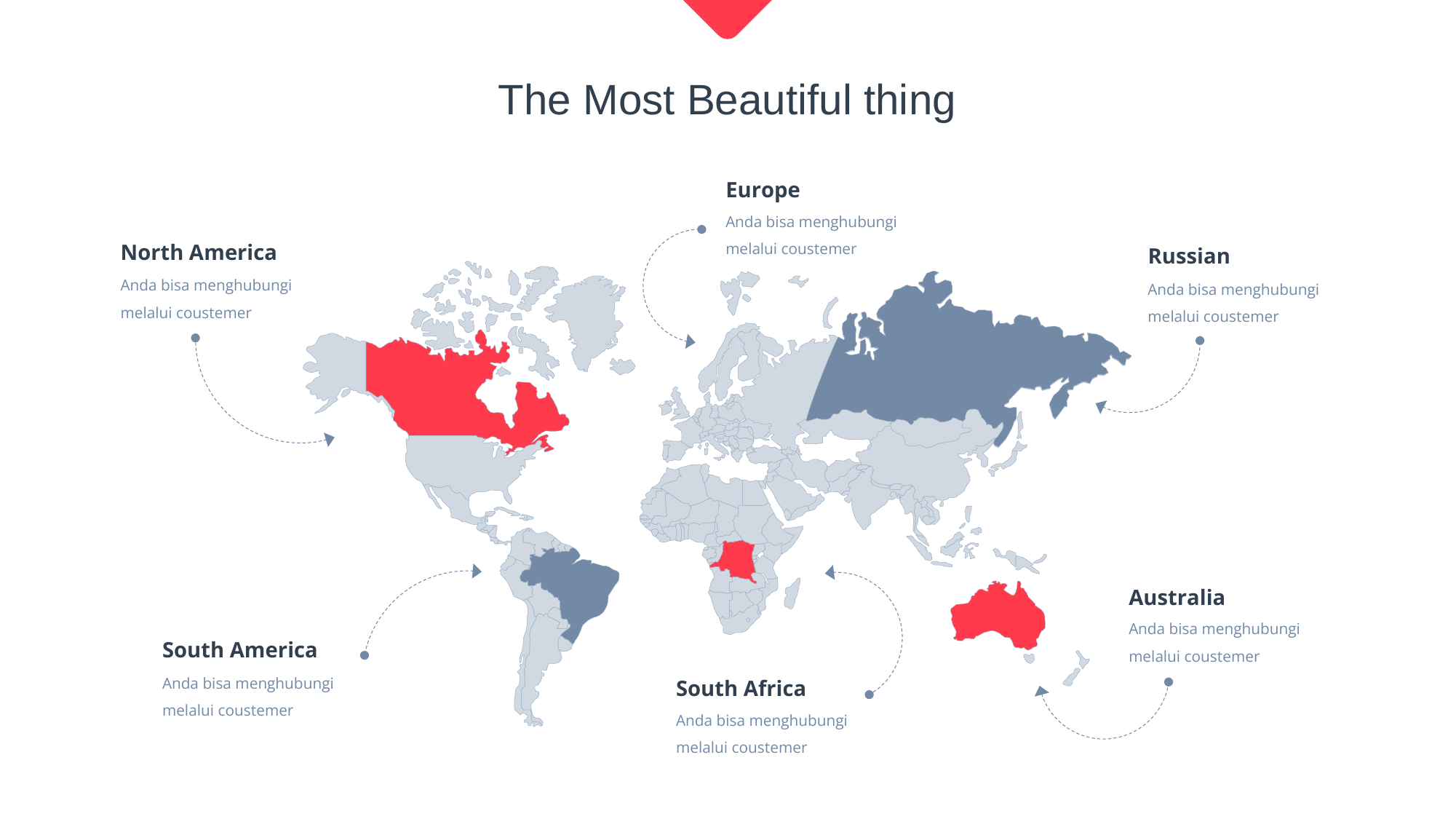

The Most Beautiful thing
Europe
Anda bisa menghubungi melalui coustemer

North America
Russian

Anda bisa menghubungi melalui coustemer
Anda bisa menghubungi melalui coustemer

Australia
Anda bisa menghubungi melalui coustemer

South America
Anda bisa menghubungi melalui coustemer
South Africa
Anda bisa menghubungi melalui coustemer